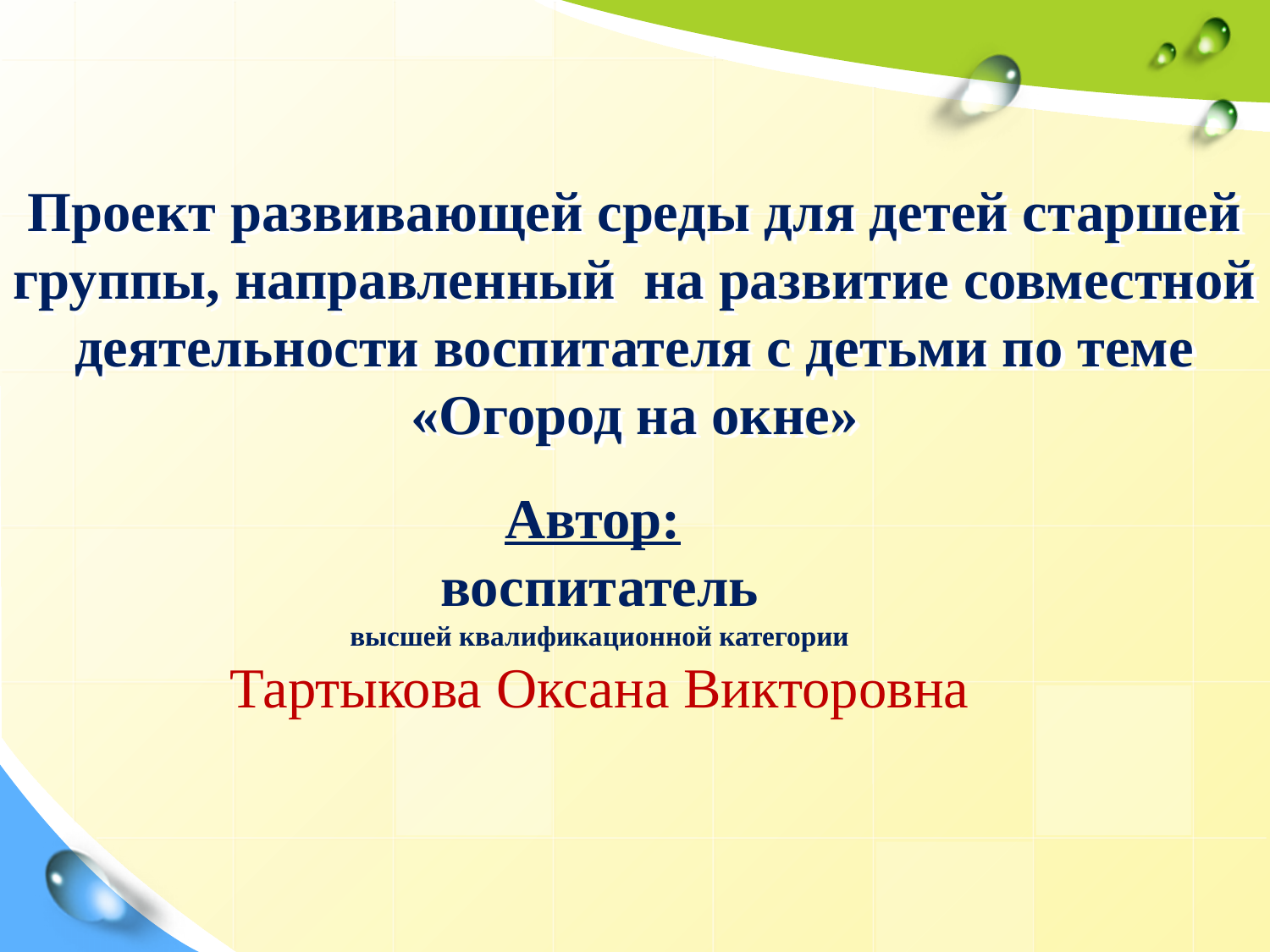

# Проект развивающей среды для детей старшей группы, направленный  на развитие совместной деятельности воспитателя с детьми по теме «Огород на окне»

Автор:
воспитатель
высшей квалификационной категории
Тартыкова Оксана Викторовна